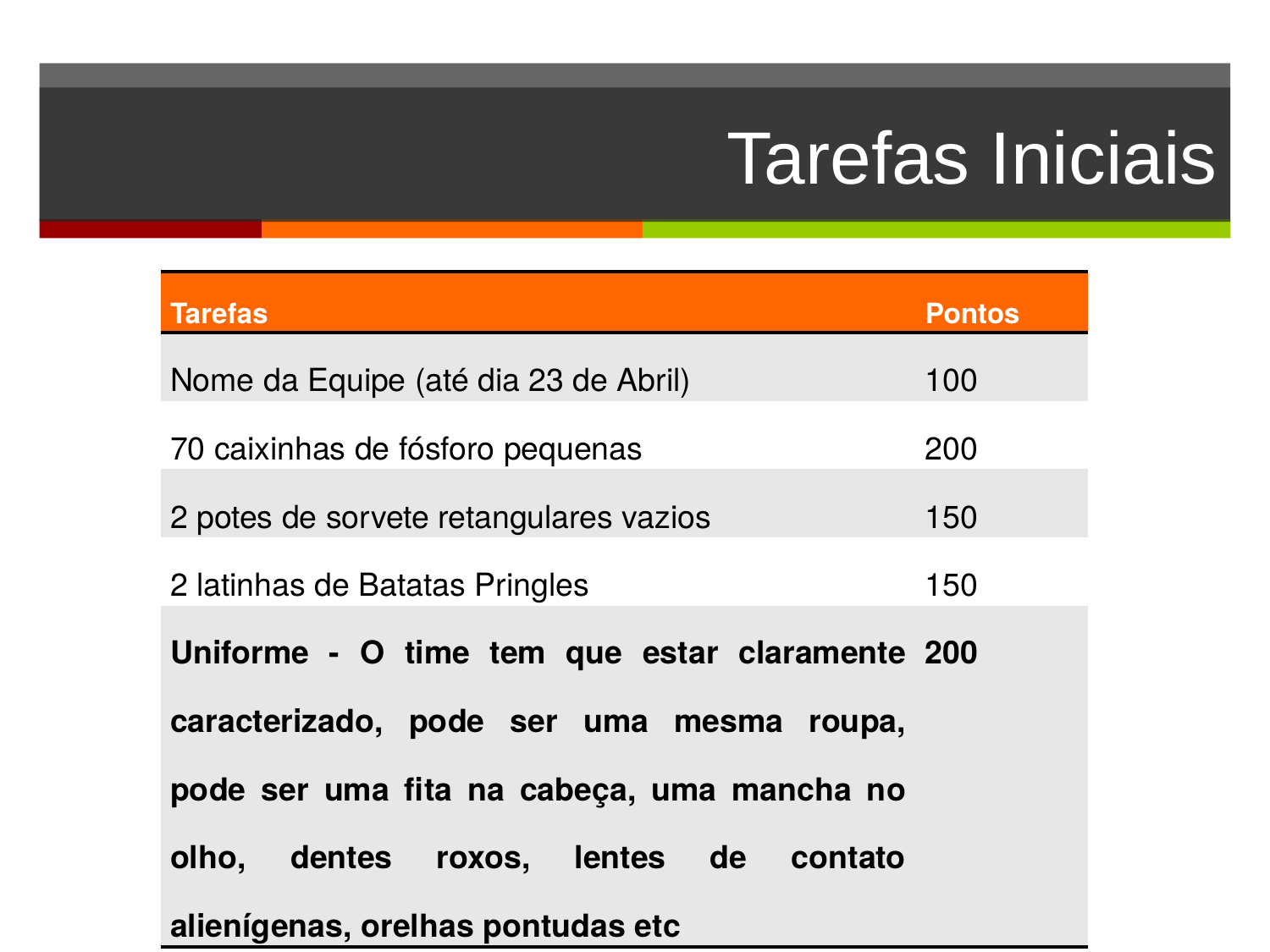

# Tarefas Iniciais
| Tarefas | Pontos |
| --- | --- |
| Nome da Equipe (até dia 23 de Abril) | 100 |
| 70 caixinhas de fósforo pequenas | 200 |
| 2 potes de sorvete retangulares vazios | 150 |
| 2 latinhas de Batatas Pringles | 150 |
| Uniforme - O time tem que estar claramente caracterizado, pode ser uma mesma roupa, pode ser uma fita na cabeça, uma mancha no olho, dentes roxos, lentes de contato alienígenas, orelhas pontudas etc | 200 |